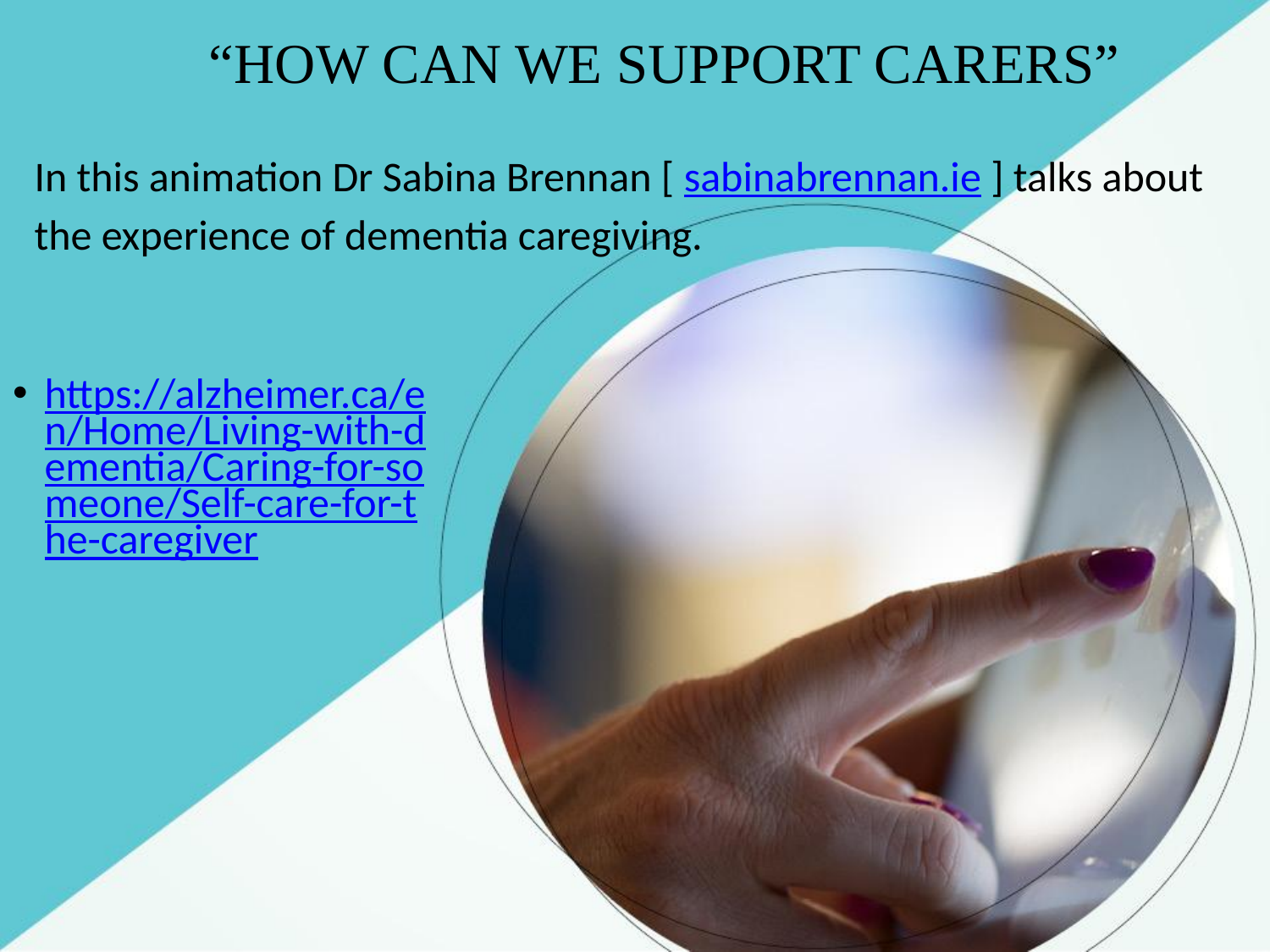

“HOW CAN WE SUPPORT CARERS”
In this animation Dr Sabina Brennan [ sabinabrennan.ie ] talks about the experience of dementia caregiving.

https://alzheimer.ca/en/Home/Living-with-dementia/Caring-for-someone/Self-care-for-the-caregiver